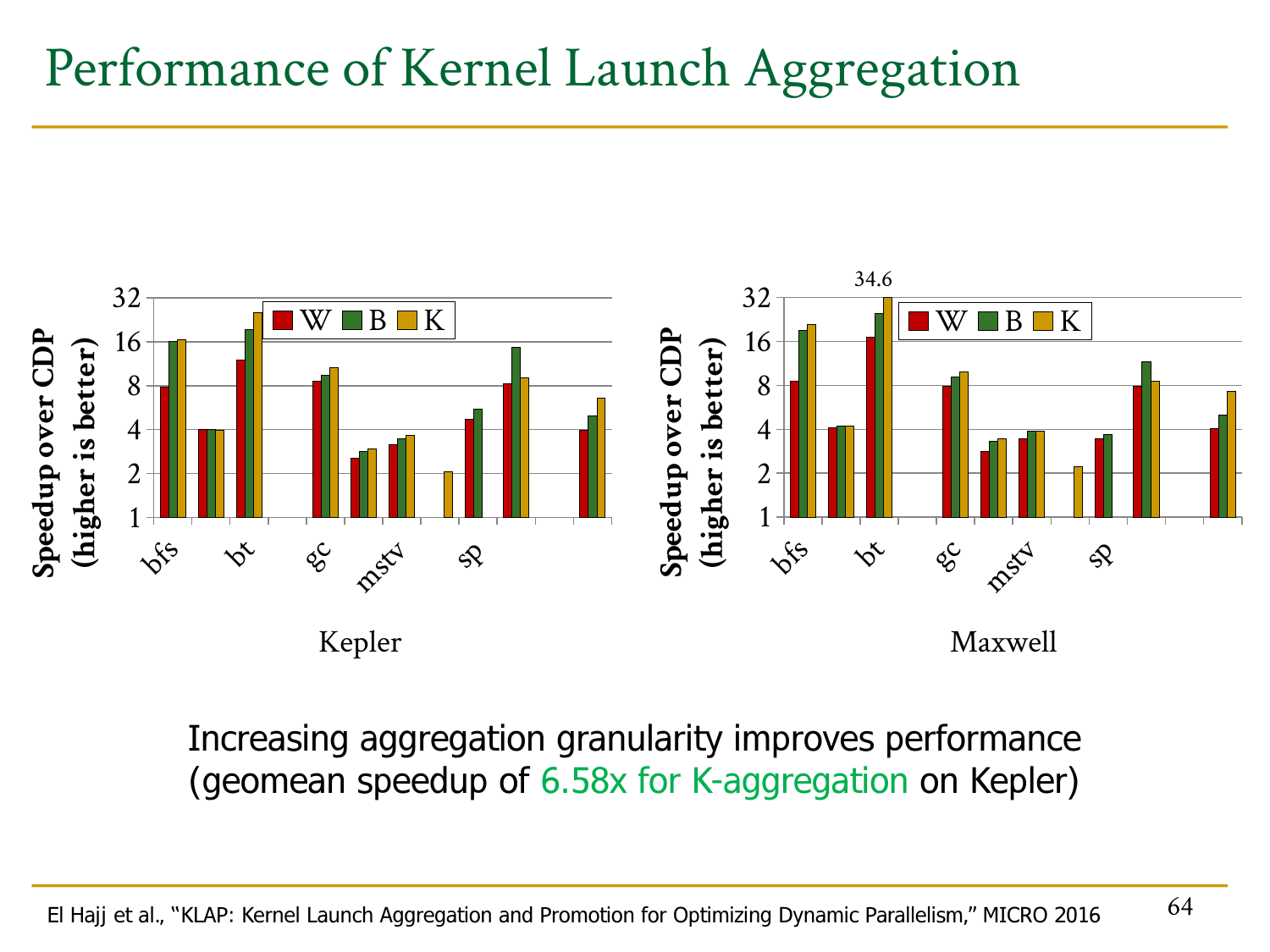

# Performance of Kernel Launch Aggregation

### Chart

| Category | W | B | K |
|---|---|---|---|
| bfs | 8.52560991186614 | 19.06512425021422 | 21.06248027769012 |
| bh | 4.115863253199237 | 4.236454652385158 | 4.220918292976511 |
| bt | 17.09541711421411 | 25.07527352297592 | 34.5912822989616 |
| ccl | 0.979579516614993 | 0.94543695568708 | 0.0 |
| gc | 7.915186099734998 | 9.121581760133248 | 9.941282148260212 |
| mstf | 2.817702439622265 | 3.325647838128567 | 3.424530663112377 |
| mstv | 3.443573875920701 | 3.891197395424913 | 3.901628071122368 |
| qt | 0.983267743622203 | 0.980939372516181 | 2.222574725513981 |
| sp | 3.437531195613007 | 3.683098311483675 | 0.0 |
| sssp | 7.86838201704179 | 11.61453505930871 | 8.532146764285114 |
|  | None | None | None |
| geo | 4.054408775542925 | 4.985408431947946 | 7.263331931104051 |

### Chart

| Category | W | B | K |
|---|---|---|---|
| bfs | 7.844972402207824 | 16.16716122650841 | 16.61499364675985 |
| bh | 4.006945418409355 | 4.026720247461927 | 3.93516604588673 |
| bt | 11.92842359434288 | 19.31979440192189 | 25.32627801376886 |
| ccl | 0.981305096400579 | 0.961648564985669 | 0.0 |
| gc | 8.55015716453501 | 9.40884422709924 | 10.6197832525579 |
| mstf | 2.559308118431063 | 2.819926413787551 | 2.962289364921763 |
| mstv | 3.174110863947611 | 3.46811745573418 | 3.665282854323945 |
| qt | 0.995397081058601 | 0.964827914476501 | 2.047121329631858 |
| sp | 4.694844031139199 | 5.534902676476311 | 0.0 |
| sssp | 8.29515691690841 | 14.63234155761615 | 9.044734641865997 |
|  | None | None | None |
| geo | 3.977363514902355 | 4.94236214570511 | 6.584959096054161 |
34.6
Kepler
Maxwell
Increasing aggregation granularity improves performance (geomean speedup of 6.58x for K-aggregation on Kepler)
64
El Hajj et al., “KLAP: Kernel Launch Aggregation and Promotion for Optimizing Dynamic Parallelism,” MICRO 2016
64